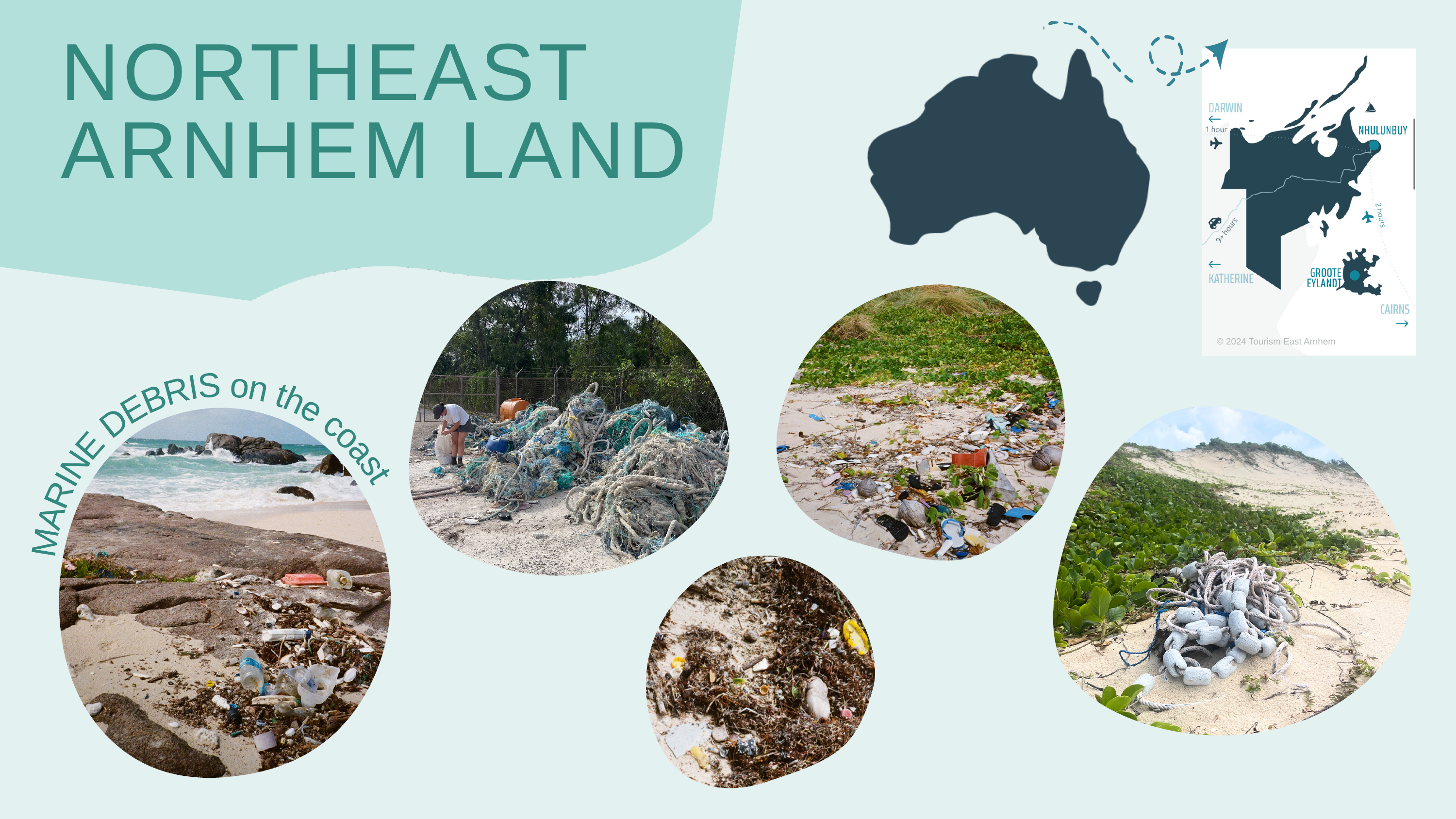

© 2024 Tourism East Arnhem
NORTHEAST ARNHEM LAND

MARINE DEBRIS on the coast